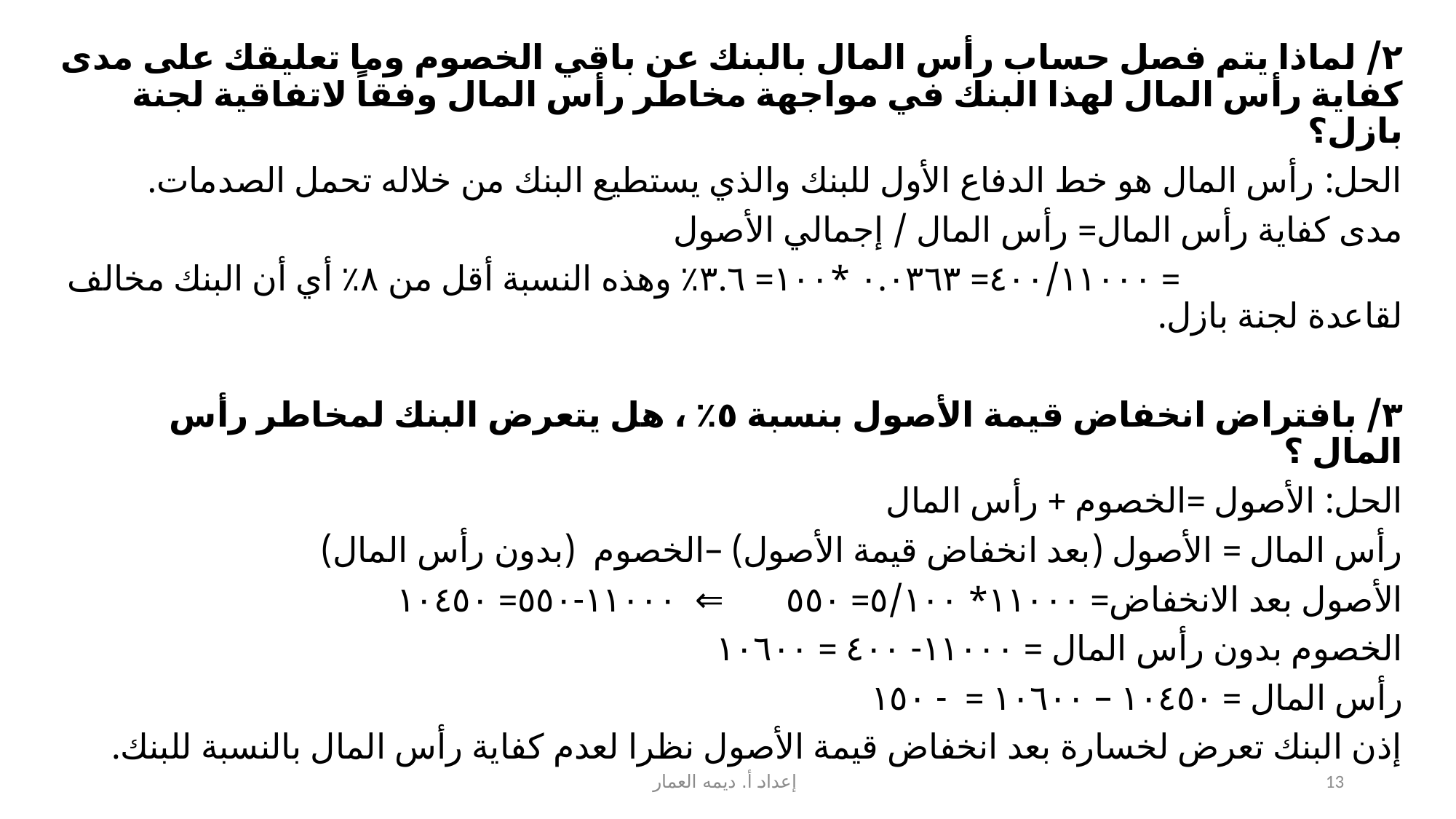

٢/ لماذا يتم فصل حساب رأس المال بالبنك عن باقي الخصوم وما تعليقك على مدى كفاية رأس المال لهذا البنك في مواجهة مخاطر رأس المال وفقاً لاتفاقية لجنة بازل؟
الحل: رأس المال هو خط الدفاع الأول للبنك والذي يستطيع البنك من خلاله تحمل الصدمات.
مدى كفاية رأس المال= رأس المال / إجمالي الأصول
                         = ٤٠٠/١١٠٠٠= ٠.٠٣٦٣ *١٠٠= ٣.٦٪ وهذه النسبة أقل من ٨٪ أي أن البنك مخالف لقاعدة لجنة بازل.

٣/ بافتراض انخفاض قيمة الأصول بنسبة ٥٪ ، هل يتعرض البنك لمخاطر رأس المال ؟
الحل: الأصول =الخصوم + رأس المال
رأس المال = الأصول (بعد انخفاض قيمة الأصول) –الخصوم  (بدون رأس المال)
الأصول بعد الانخفاض= ١١٠٠٠* ٥/١٠٠= ٥٥٠       ⇐  ١١٠٠٠-٥٥٠= ١٠٤٥٠
الخصوم بدون رأس المال = ١١٠٠٠- ٤٠٠ = ١٠٦٠٠
رأس المال = ١٠٤٥٠ – ١٠٦٠٠ =  - ١٥٠
إذن البنك تعرض لخسارة بعد انخفاض قيمة الأصول نظرا لعدم كفاية رأس المال بالنسبة للبنك.

إعداد أ. ديمه العمار
13